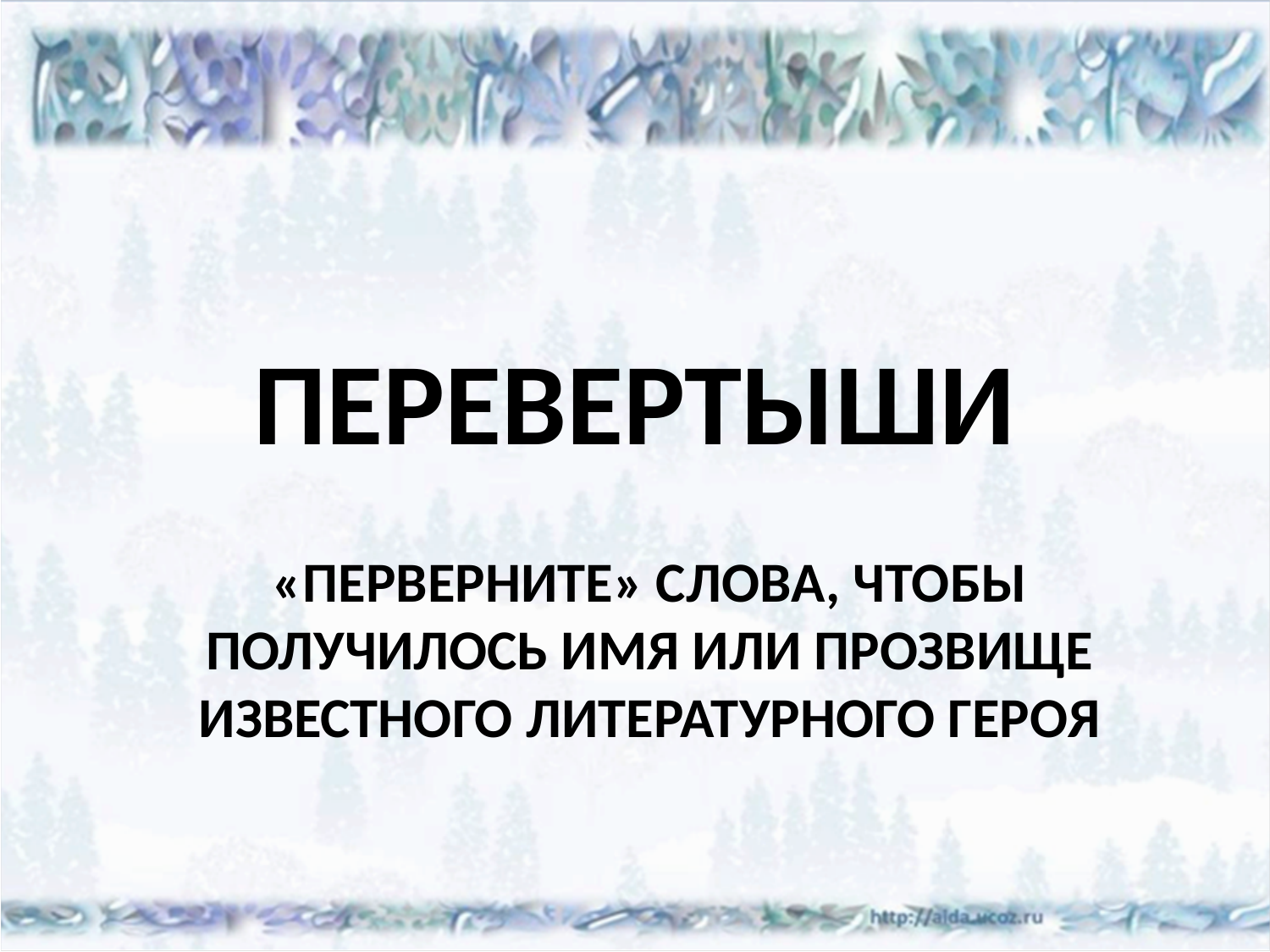

# ПЕРЕВЕРТЫШИ
«ПЕРВЕРНИТЕ» СЛОВА, ЧТОБЫ ПОЛУЧИЛОСЬ ИМЯ ИЛИ ПРОЗВИЩЕ ИЗВЕСТНОГО ЛИТЕРАТУРНОГО ГЕРОЯ